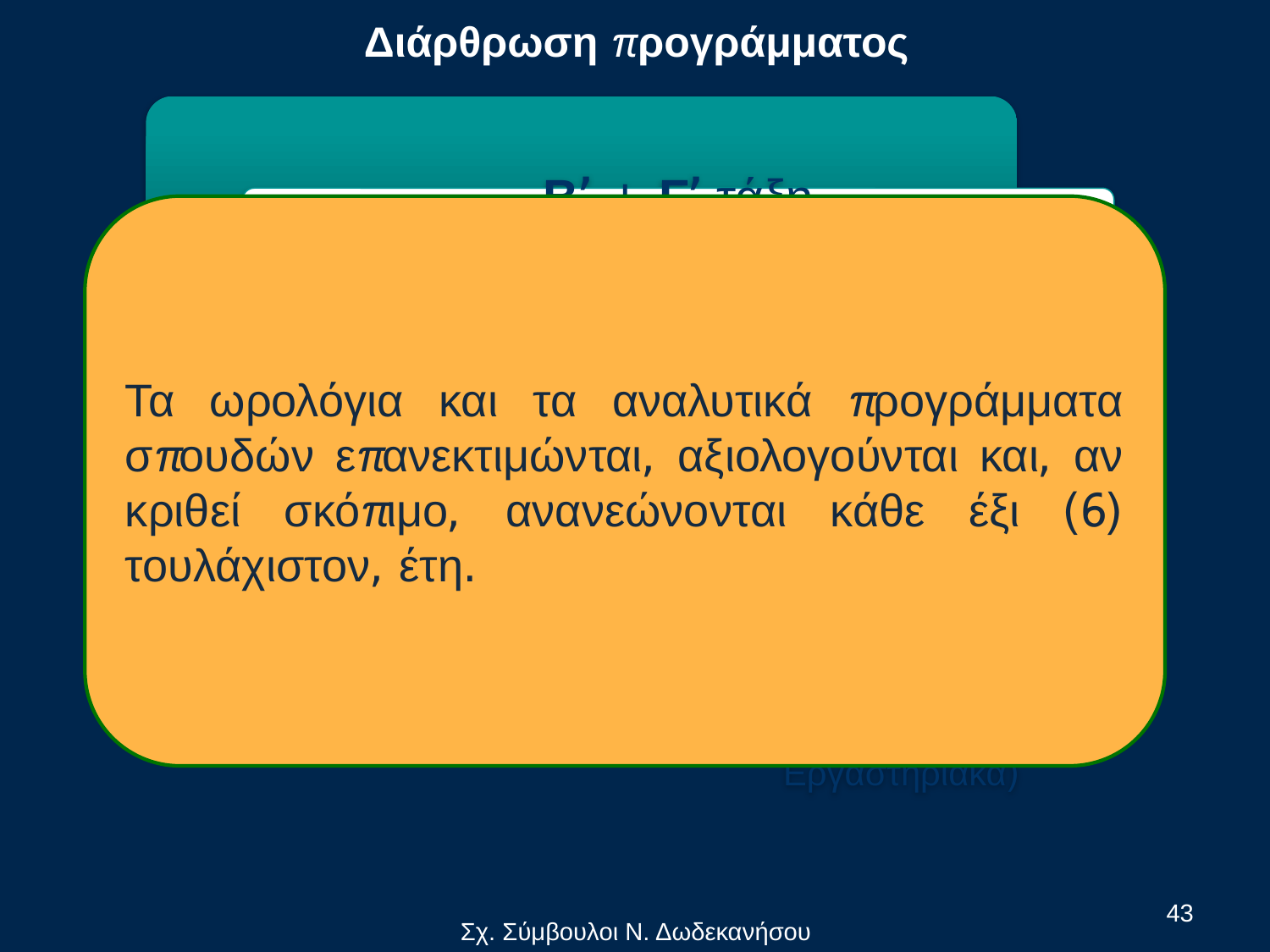

# Διάρθρωση προγράμματος
Β’ + Γ’ τάξη
Διδακτικές Ώρες 35
Διδακτικές Ώρες
 Διδακτικές ώρες
(50% Θεωρητικά + 50% Εργαστηριακά)
Τα ωρολόγια και τα αναλυτικά προγράμματα σπουδών επανεκτιμώνται, αξιολογούνται και, αν κριθεί σκόπιμο, ανανεώνονται κάθε έξι (6) τουλάχιστον, έτη.
43
Σχ. Σύμβουλοι Ν. Δωδεκανήσου